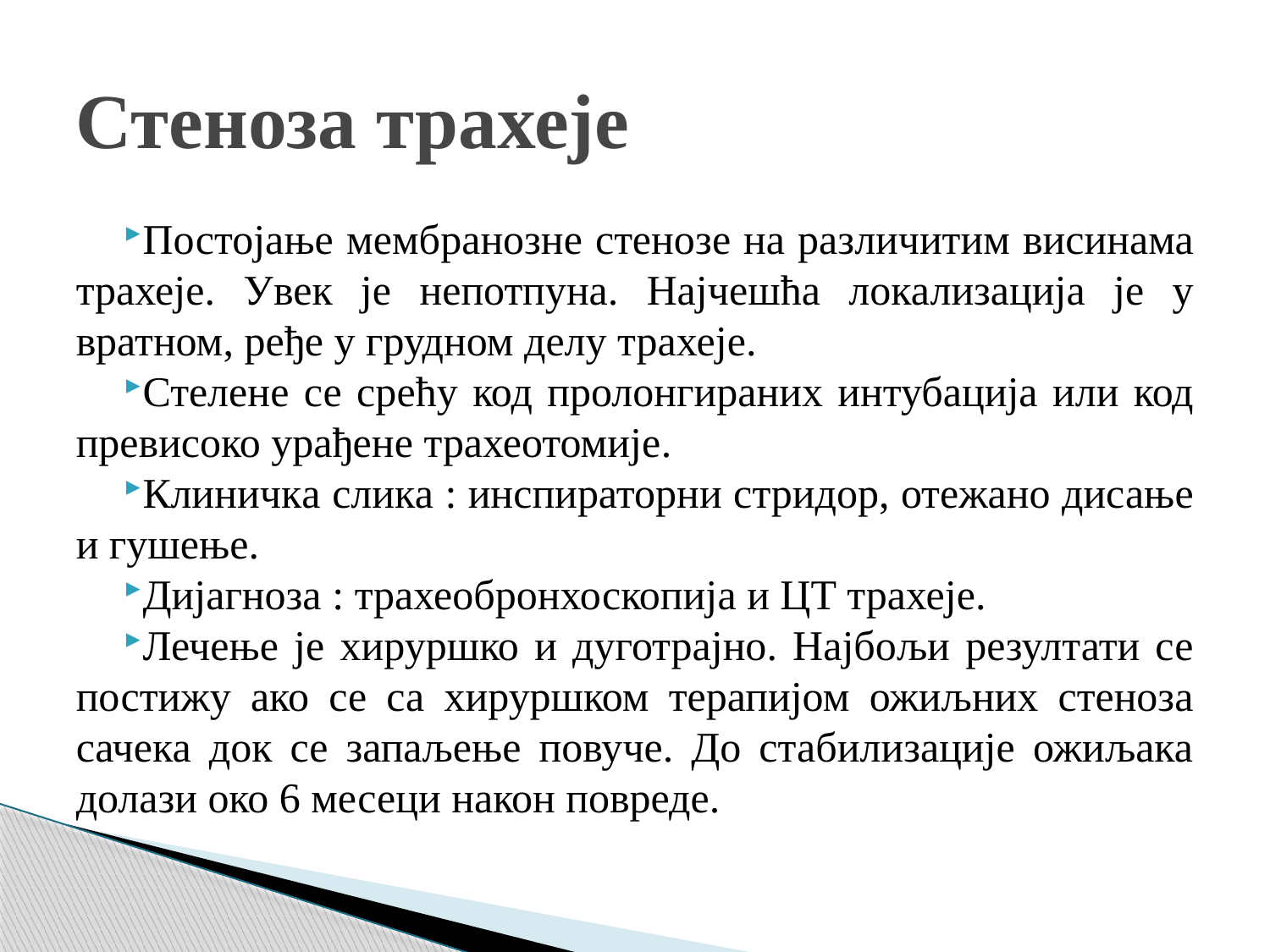

# Стеноза трахеје
Постојање мембранозне стенозе на различитим висинама трахеје. Увек је непотпуна. Најчешћа локализација је у вратном, ређе у грудном делу трахеје.
Стелене се срећу код пролонгираних интубација или код превисоко урађене трахеотомије.
Клиничка слика : инспираторни стридор, отежано дисање и гушење.
Дијагноза : трахеобронхоскопија и ЦТ трахеје.
Лечење је хируршко и дуготрајно. Најбољи резултати се постижу ако се са хируршком терапијом ожиљних стеноза сачека док се запаљење повуче. До стабилизације ожиљака долази око 6 месеци након повреде.